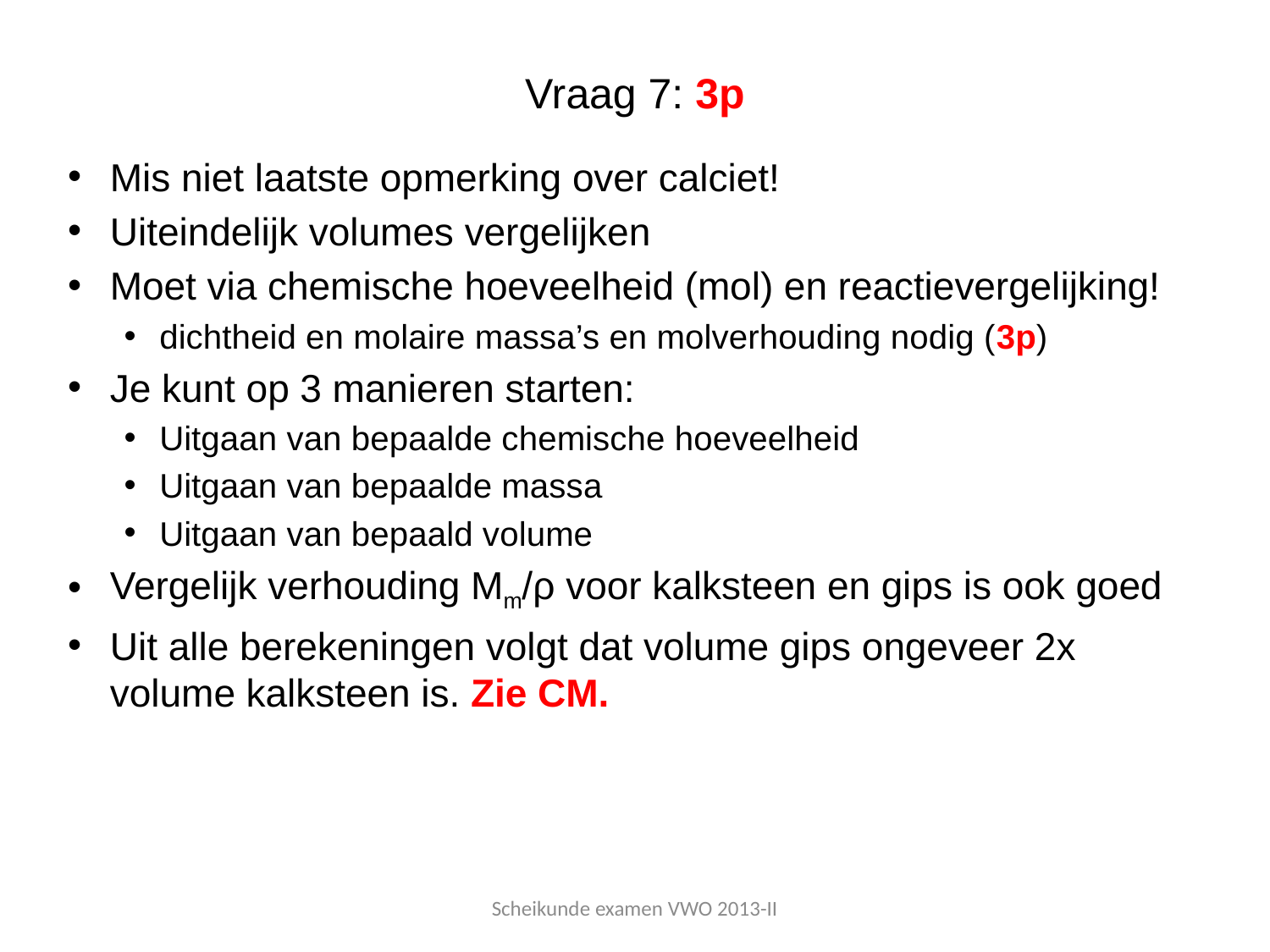

# Vraag 7: 3p
Mis niet laatste opmerking over calciet!
Uiteindelijk volumes vergelijken
Moet via chemische hoeveelheid (mol) en reactievergelijking!
dichtheid en molaire massa’s en molverhouding nodig (3p)
Je kunt op 3 manieren starten:
Uitgaan van bepaalde chemische hoeveelheid
Uitgaan van bepaalde massa
Uitgaan van bepaald volume
Vergelijk verhouding Mm/ρ voor kalksteen en gips is ook goed
Uit alle berekeningen volgt dat volume gips ongeveer 2x volume kalksteen is. Zie CM.

Scheikunde examen VWO 2013-II